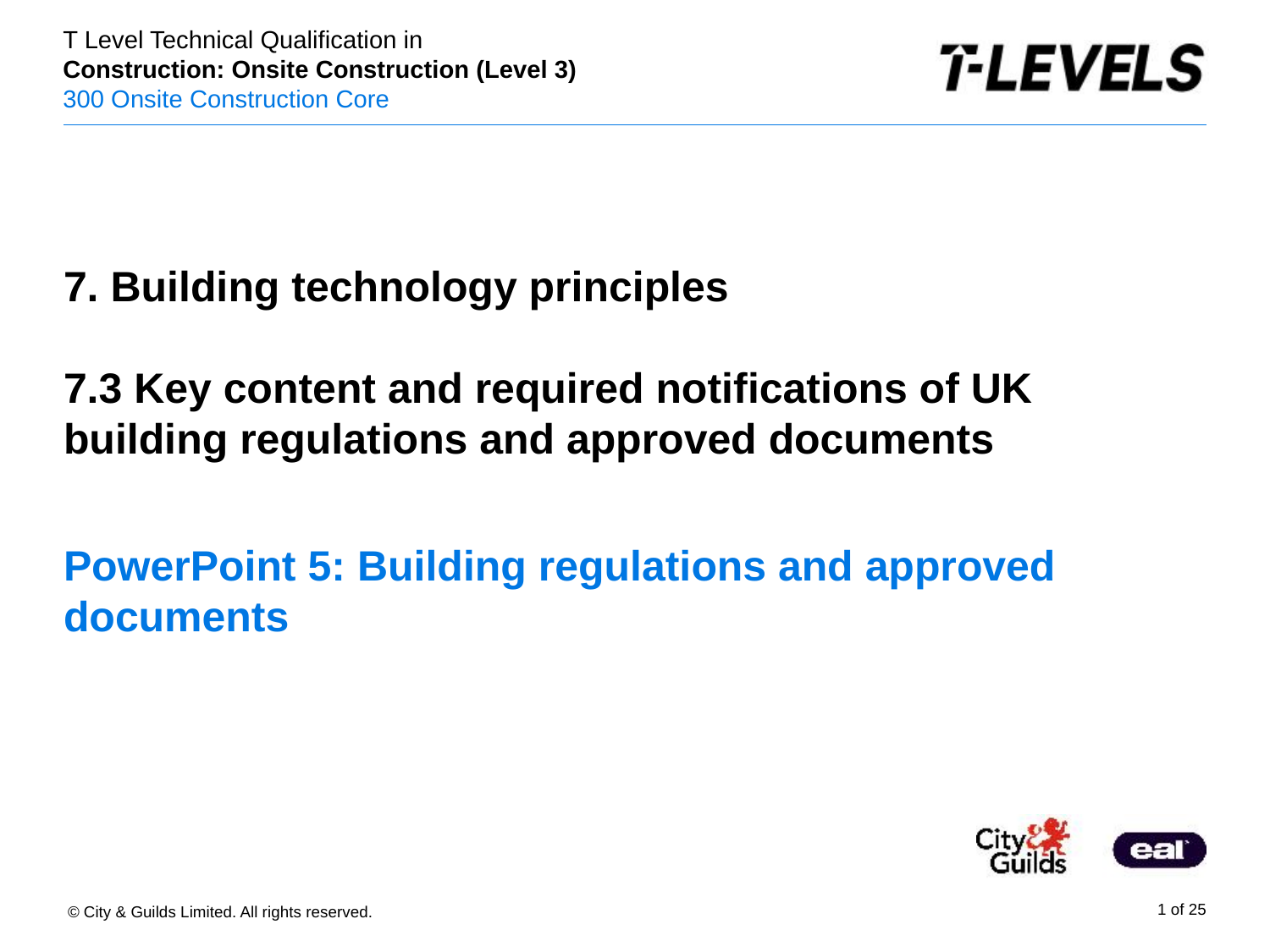

7. Building technology principles

7.3 Key content and required notifications of UK building regulations and approved documents
# PowerPoint 5: Building regulations and approved documents

PowerPoint5:presentation